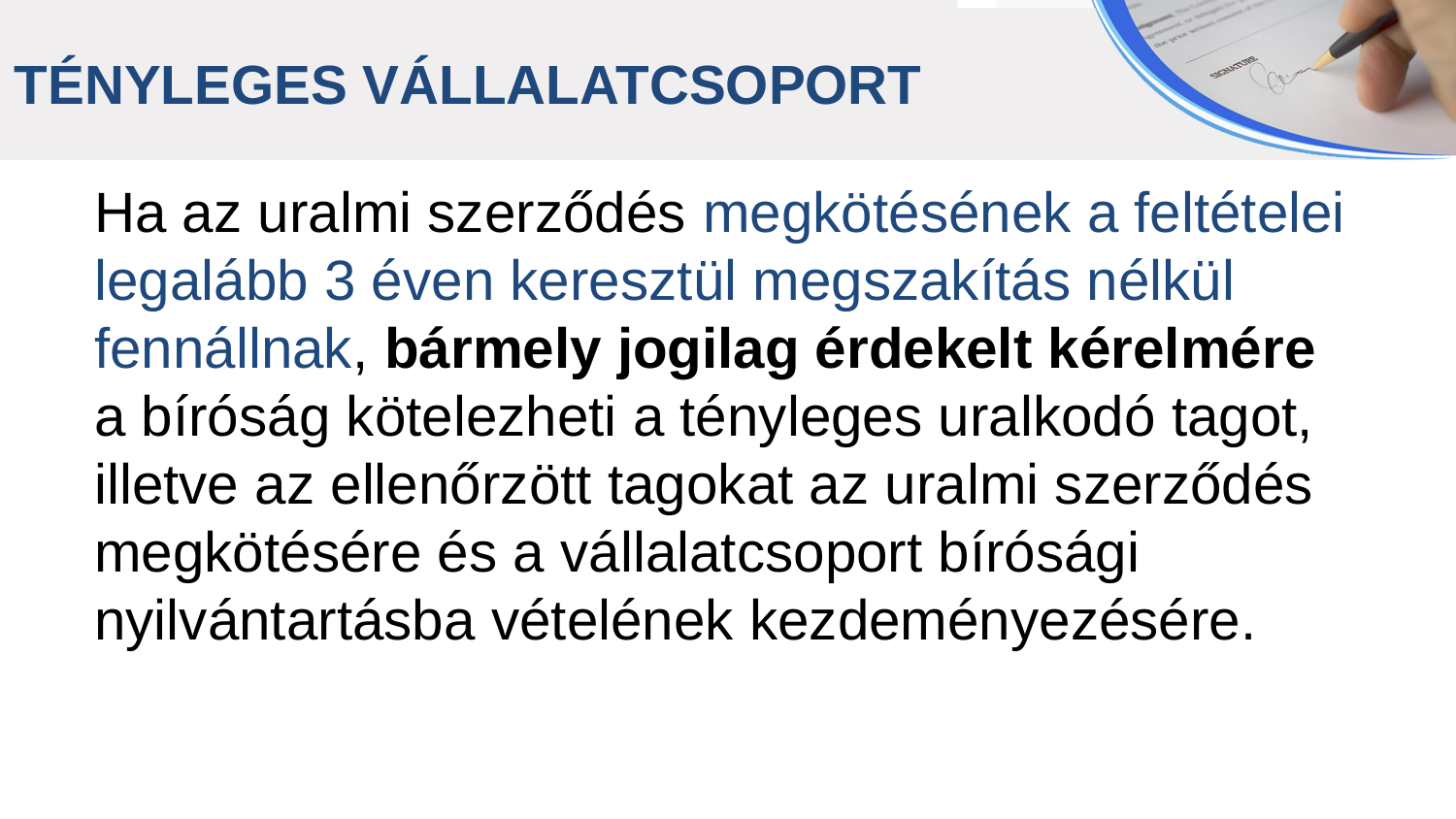

TÉNYLEGES VÁLLALATCSOPORT
Ha az uralmi szerződés megkötésének a feltételei legalább 3 éven keresztül megszakítás nélkül fennállnak, bármely jogilag érdekelt kérelmére a bíróság kötelezheti a tényleges uralkodó tagot, illetve az ellenőrzött tagokat az uralmi szerződés megkötésére és a vállalatcsoport bírósági nyilvántartásba vételének kezdeményezésére.